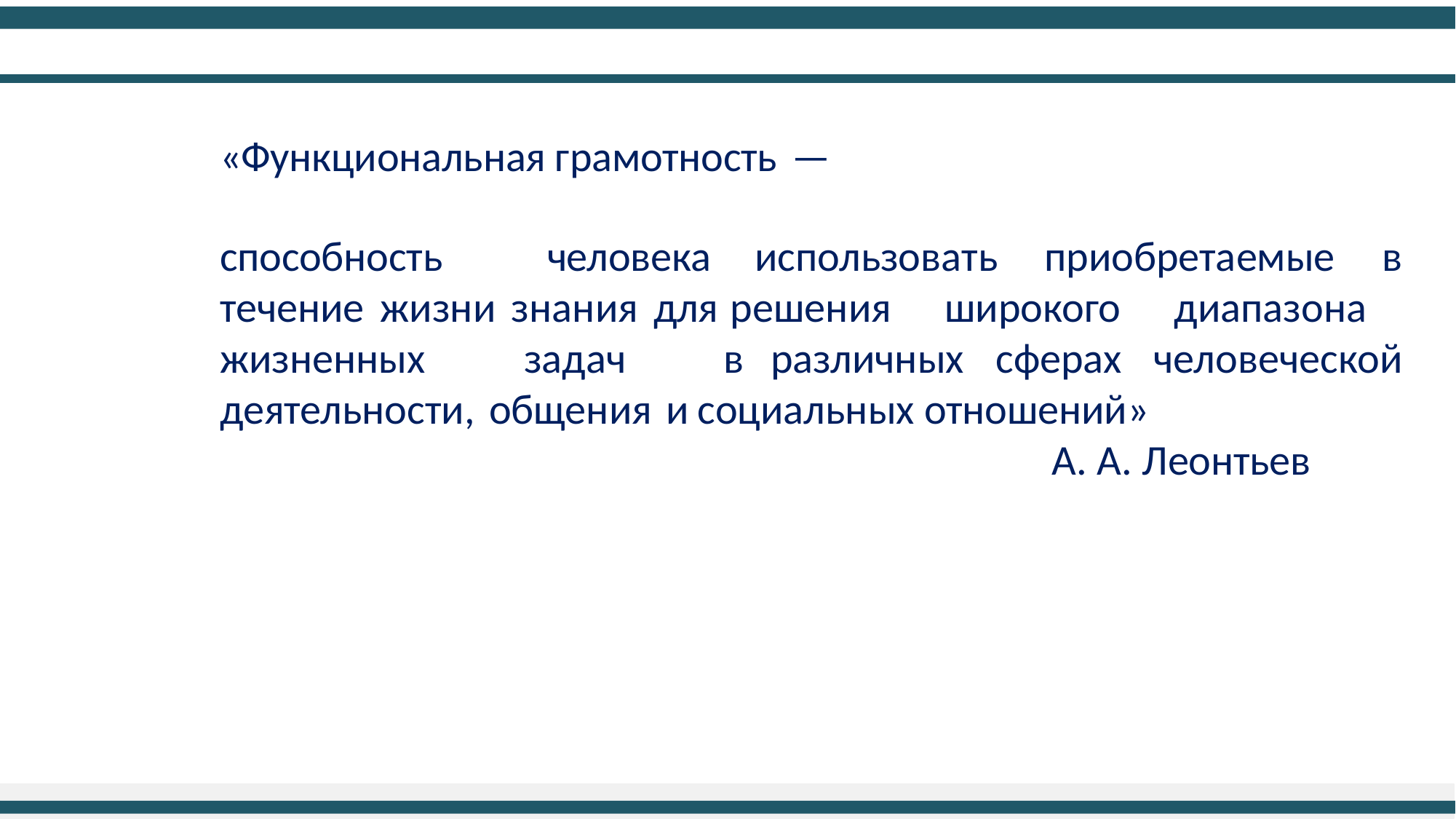

«Функциональная грамотность	—

способность	человека использовать приобретаемые в течение жизни знания для решения   широкого   диапазона   жизненных   задач   в различных сферах человеческой деятельности, общения и социальных отношений»
А. А. Леонтьев